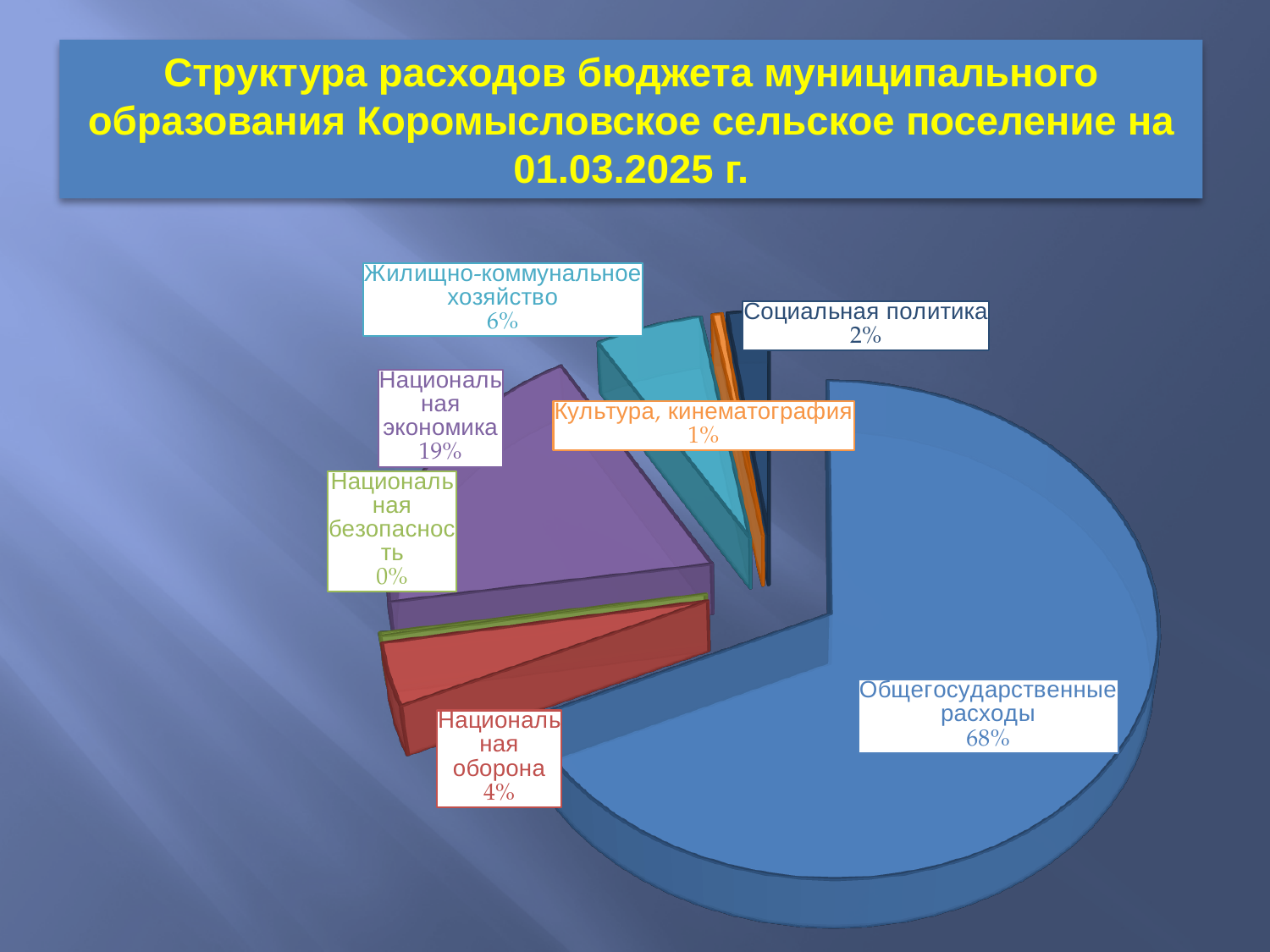

# Структура расходов бюджета муниципального образования Коромысловское сельское поселение на 01.03.2025 г.

[unsupported chart]